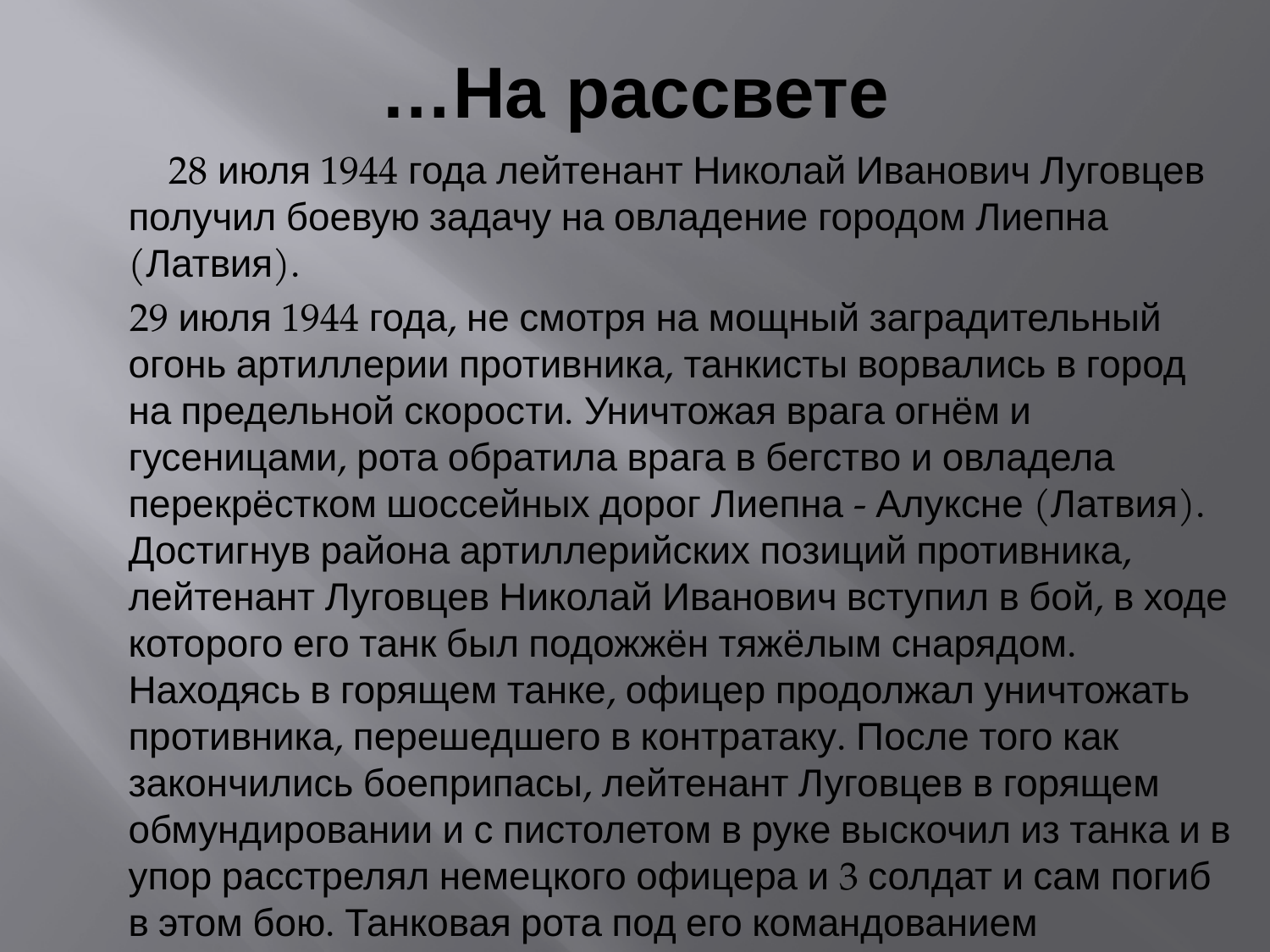

# …На рассвете
           28 июля 1944 года лейтенант Николай Иванович Луговцев получил боевую задачу на овладение городом Лиепна (Латвия).
      29 июля 1944 года, не смотря на мощный заградительный огонь артиллерии противника, танкисты ворвались в город на предельной скорости. Уничтожая врага огнём и гусеницами, рота обратила врага в бегство и овладела перекрёстком шоссейных дорог Лиепна - Алуксне (Латвия). Достигнув района артиллерийских позиций противника, лейтенант Луговцев Николай Иванович вступил в бой, в ходе которого его танк был подожжён тяжёлым снарядом. Находясь в горящем танке, офицер продолжал уничтожать противника, перешедшего в контратаку. После того как закончились боеприпасы, лейтенант Луговцев в горящем обмундировании и с пистолетом в руке выскочил из танка и в упор расстрелял немецкого офицера и 3 солдат и сам погиб в этом бою. Танковая рота под его командованием уничтожила 15 орудий, 18 автомашин и тягачей, более 200 солдат и офицеров противника.